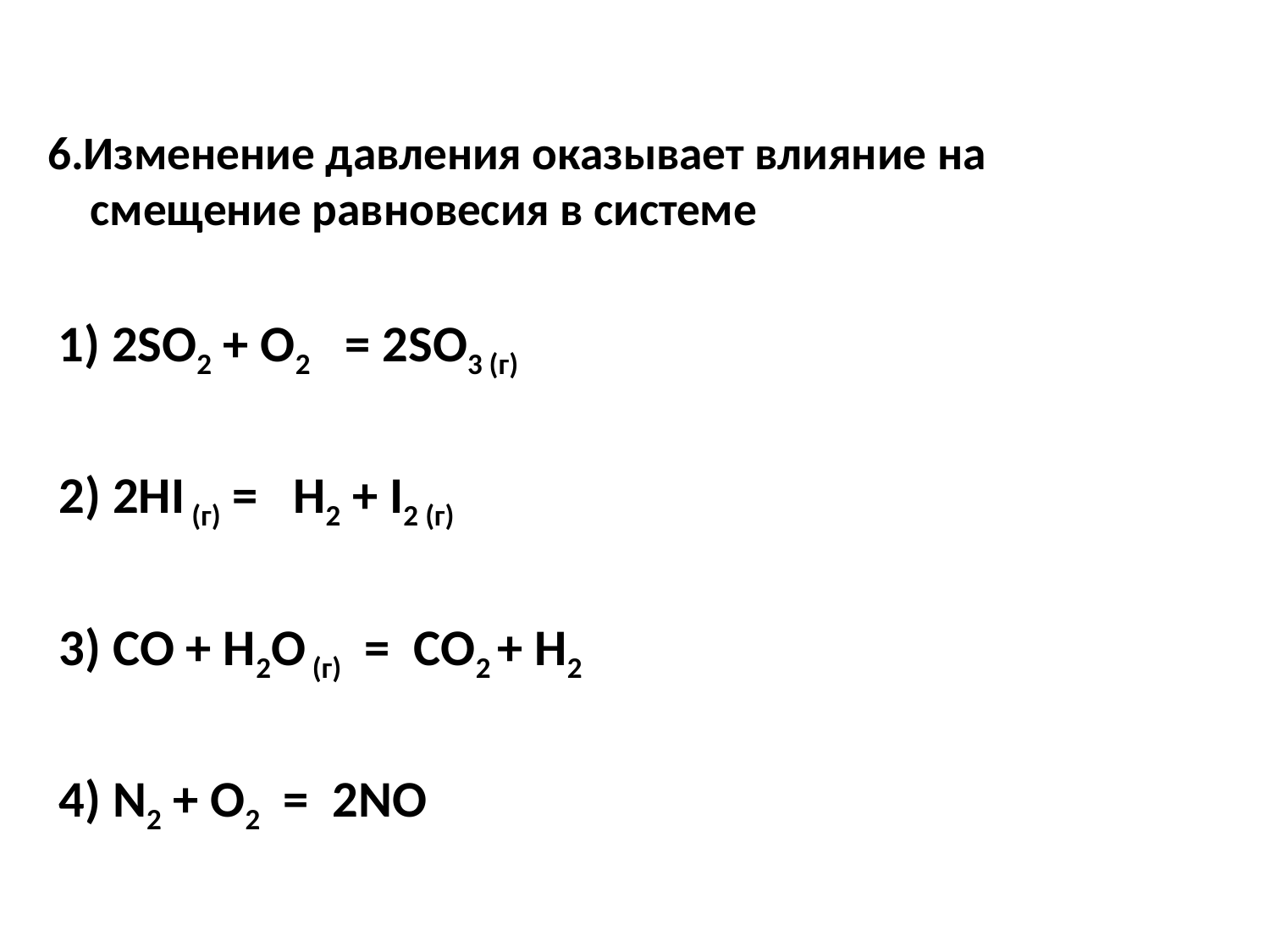

6.Изменение давления оказывает влияние на смещение равновесия в системе

 1) 2SO2 + O2   = 2SO3 (г)

 2) 2HI (г) =   H2 + I2 (г)

 3) СO + Н2О (г)  =  СO2 + Н2

 4) N2 + О2  =  2NО